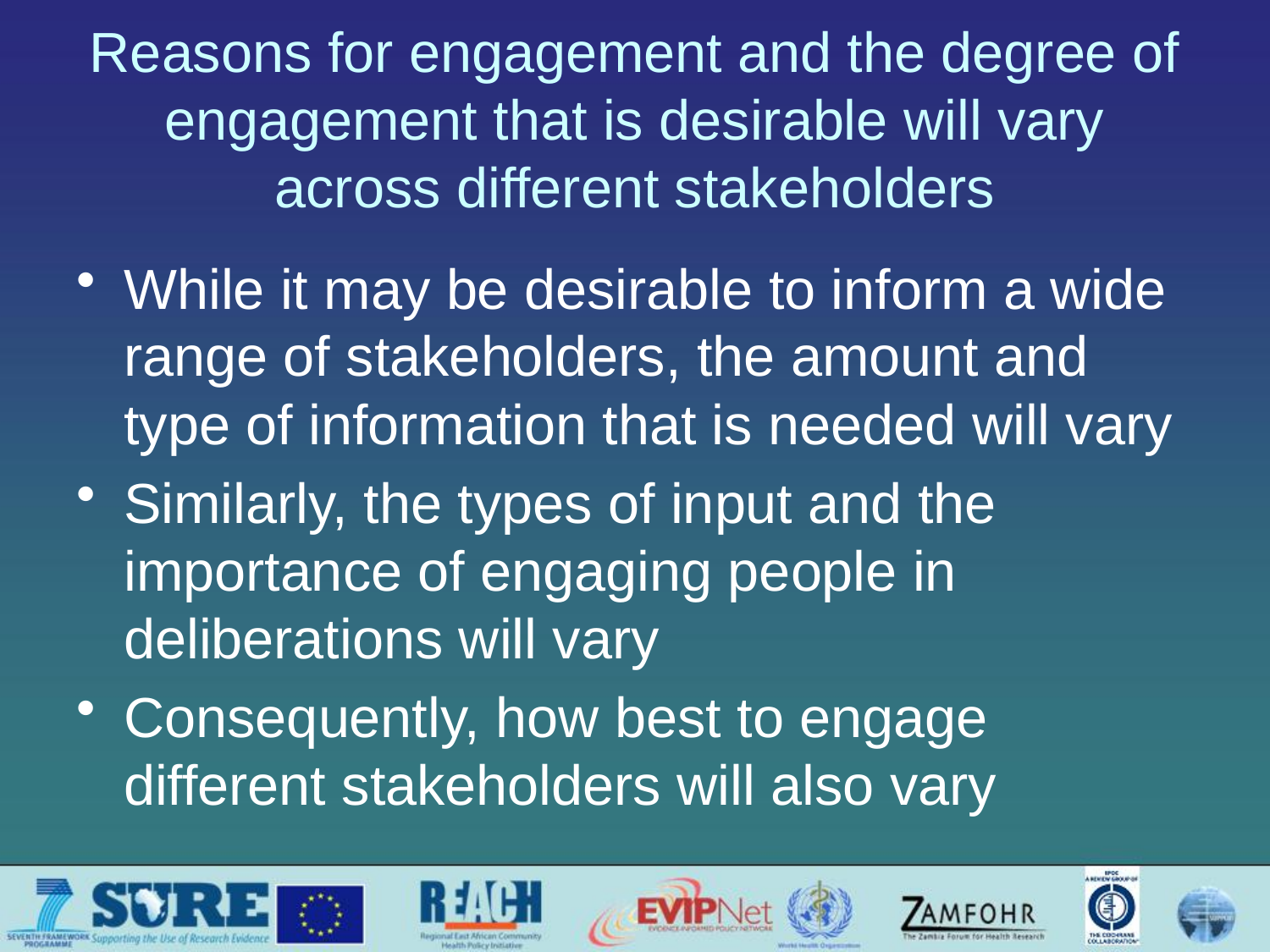

# Reasons for engagement and the degree of engagement that is desirable will vary across different stakeholders
While it may be desirable to inform a wide range of stakeholders, the amount and type of information that is needed will vary
Similarly, the types of input and the importance of engaging people in deliberations will vary
Consequently, how best to engage different stakeholders will also vary